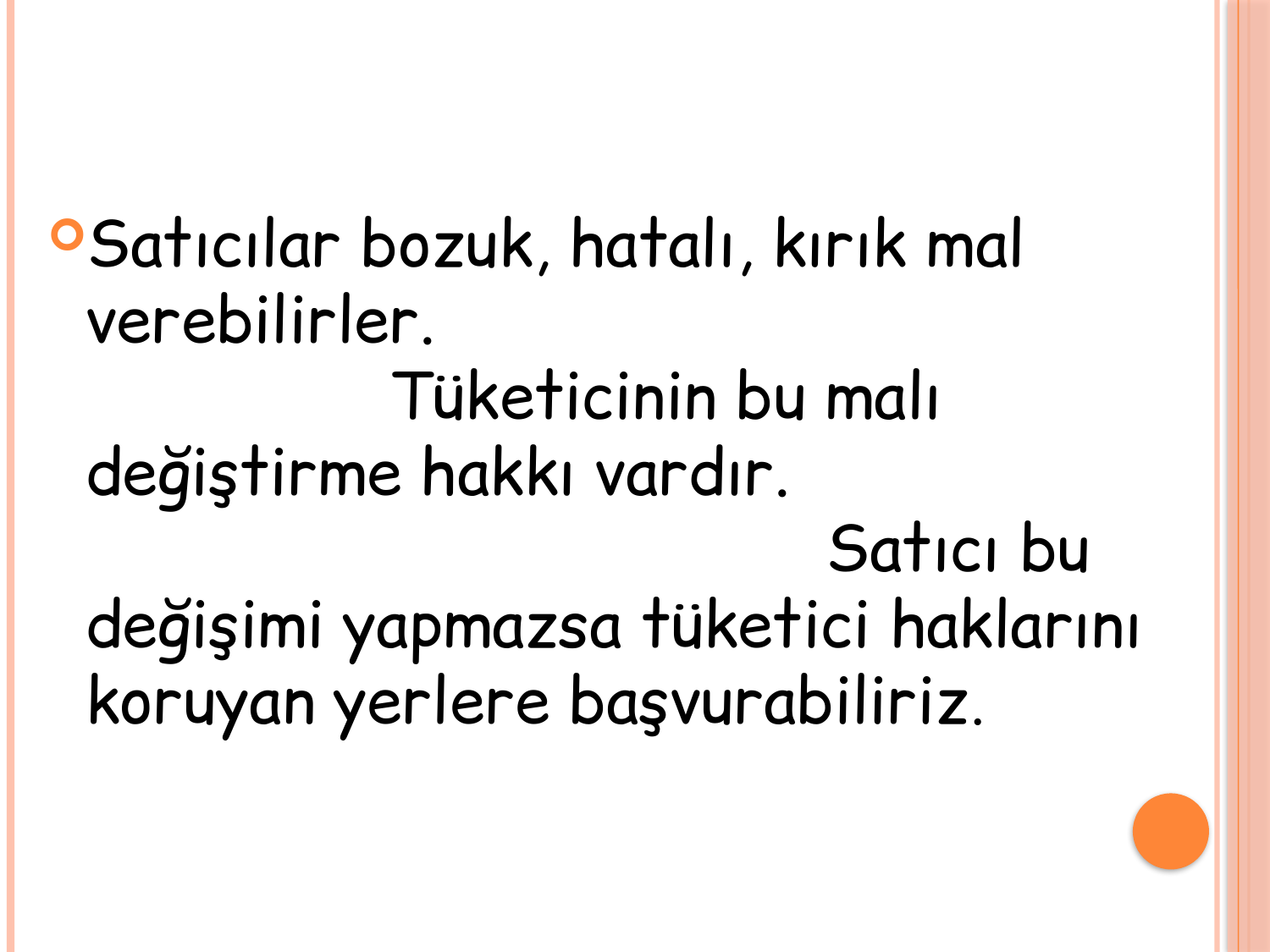

Satıcılar bozuk, hatalı, kırık mal verebilirler.                                                         Tüketicinin bu malı değiştirme hakkı vardır.                                                             Satıcı bu değişimi yapmazsa tüketici haklarını koruyan yerlere başvurabiliriz.